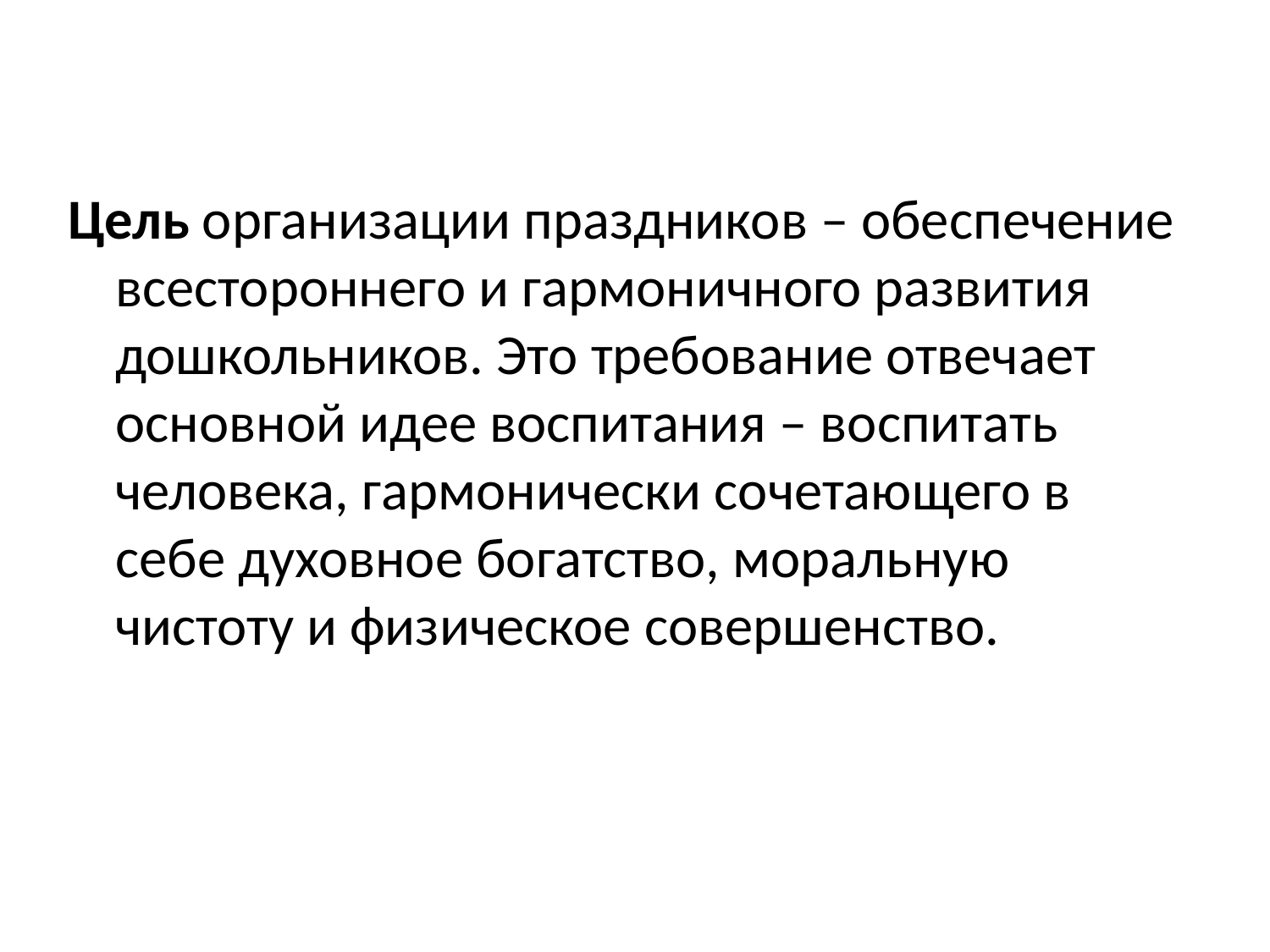

Цель организации праздников – обеспечение всестороннего и гармоничного развития дошкольников. Это требование отвечает основной идее воспитания – воспитать человека, гармонически сочетающего в себе духовное богатство, моральную чистоту и физическое совершенство.